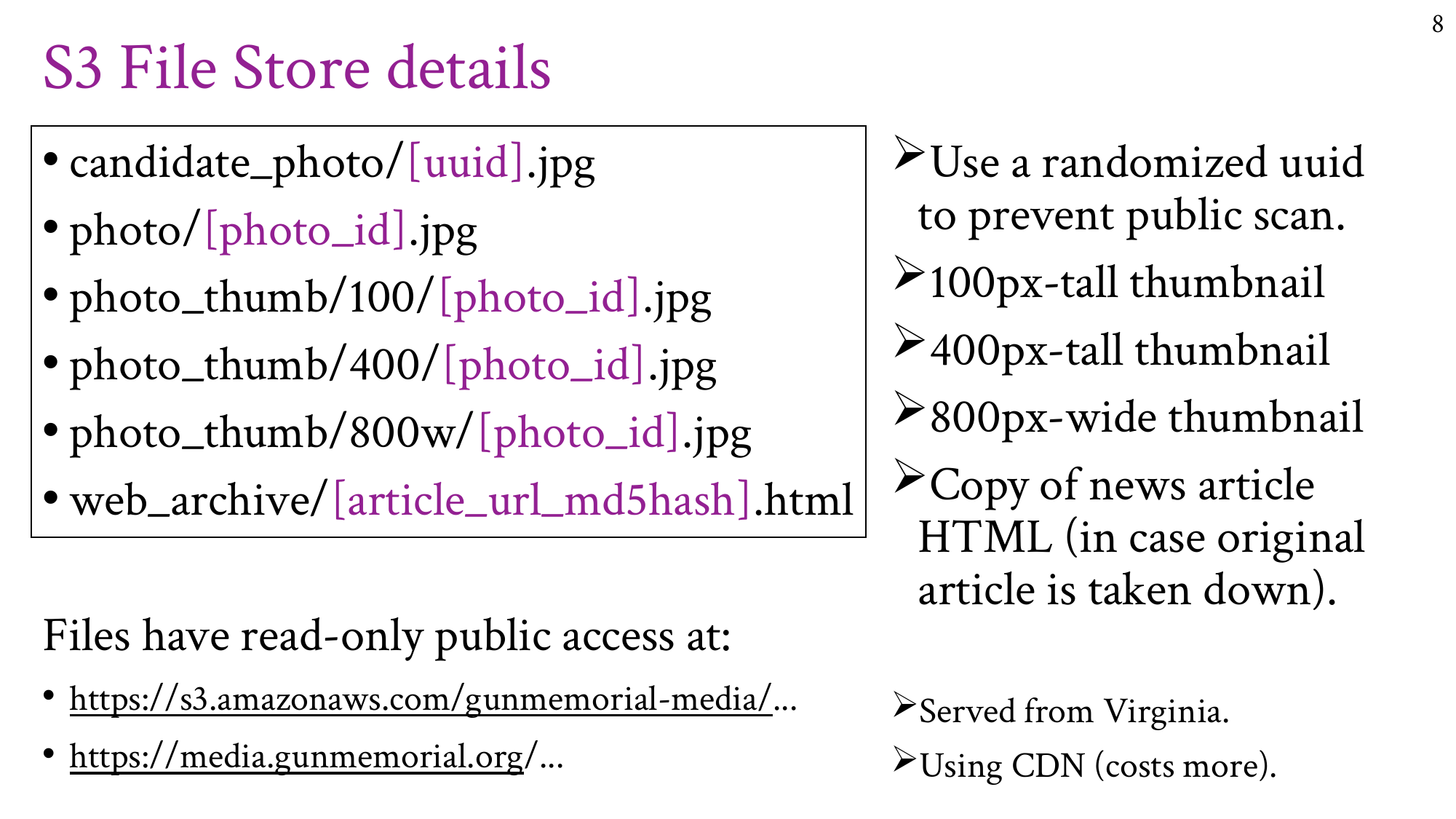

# S3 File Store details

candidate_photo/[uuid].jpg
photo/[photo_id].jpg
photo_thumb/100/[photo_id].jpg
photo_thumb/400/[photo_id].jpg
photo_thumb/800w/[photo_id].jpg
web_archive/[article_url_md5hash].html

Files have read-only public access at:
https://s3.amazonaws.com/gunmemorial-media/...
https://media.gunmemorial.org/...

Use a randomized uuid to prevent public scan.
100px-tall thumbnail
400px-tall thumbnail
800px-wide thumbnail
Copy of news article HTML (in case original article is taken down).

Served from Virginia.
Using CDN (costs more).